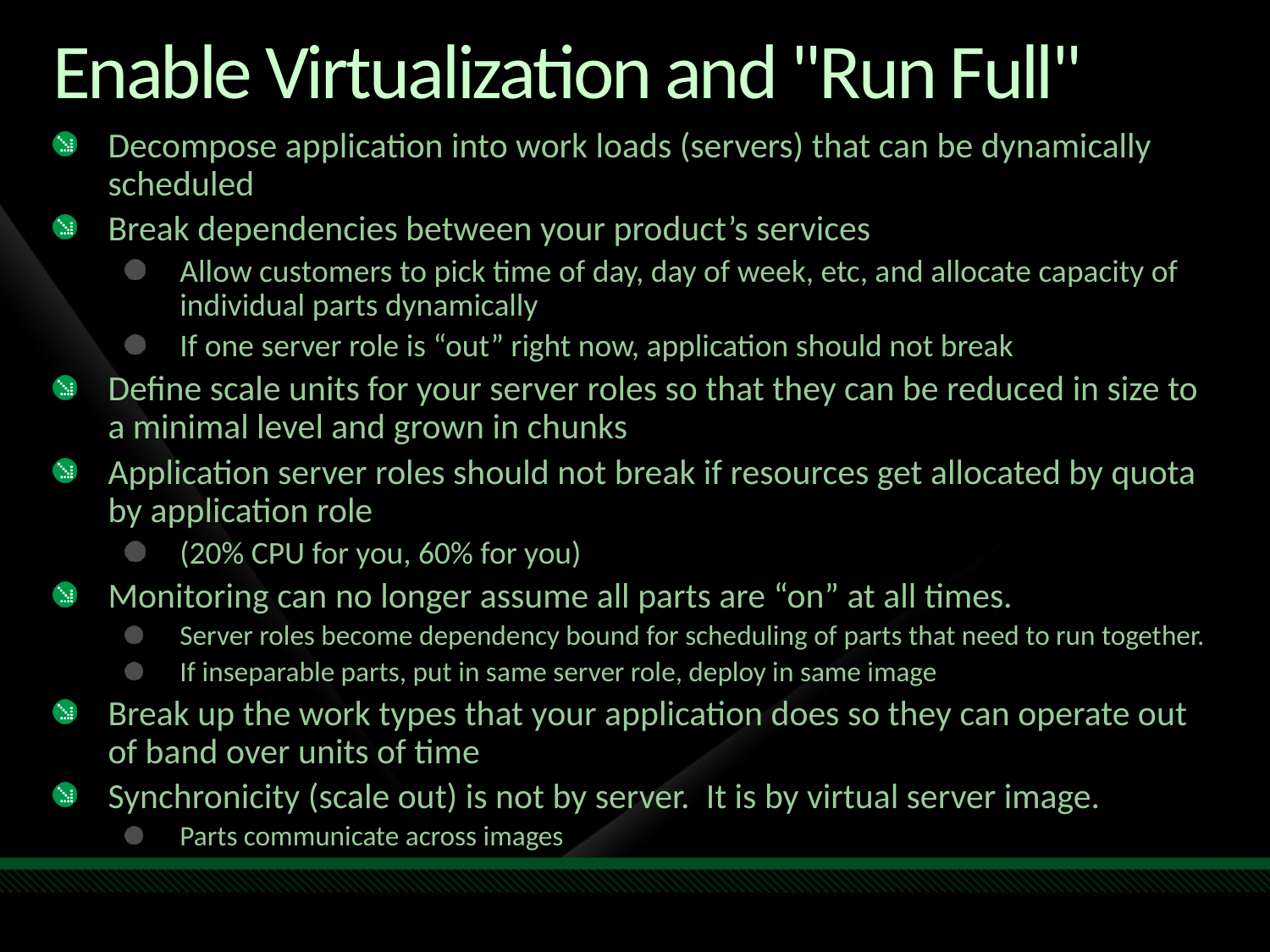

# Enable Virtualization and "Run Full"
Decompose application into work loads (servers) that can be dynamically scheduled
Break dependencies between your product’s services
Allow customers to pick time of day, day of week, etc, and allocate capacity of individual parts dynamically
If one server role is “out” right now, application should not break
Define scale units for your server roles so that they can be reduced in size to a minimal level and grown in chunks
Application server roles should not break if resources get allocated by quota by application role
(20% CPU for you, 60% for you)
Monitoring can no longer assume all parts are “on” at all times.
Server roles become dependency bound for scheduling of parts that need to run together.
If inseparable parts, put in same server role, deploy in same image
Break up the work types that your application does so they can operate out of band over units of time
Synchronicity (scale out) is not by server.  It is by virtual server image.
Parts communicate across images